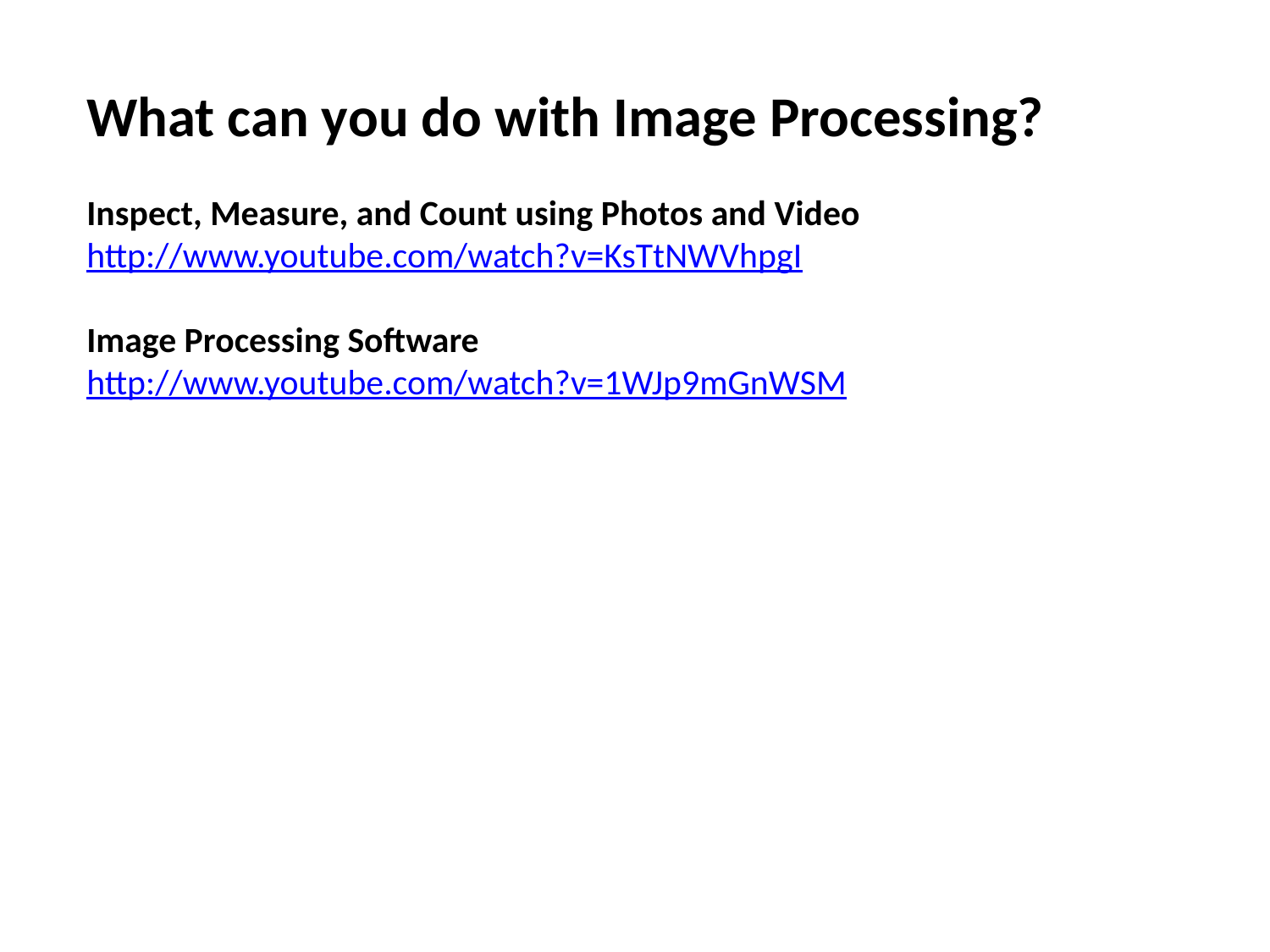

What can you do with Image Processing?

Inspect, Measure, and Count using Photos and Video
http://www.youtube.com/watch?v=KsTtNWVhpgI

Image Processing Software
http://www.youtube.com/watch?v=1WJp9mGnWSM